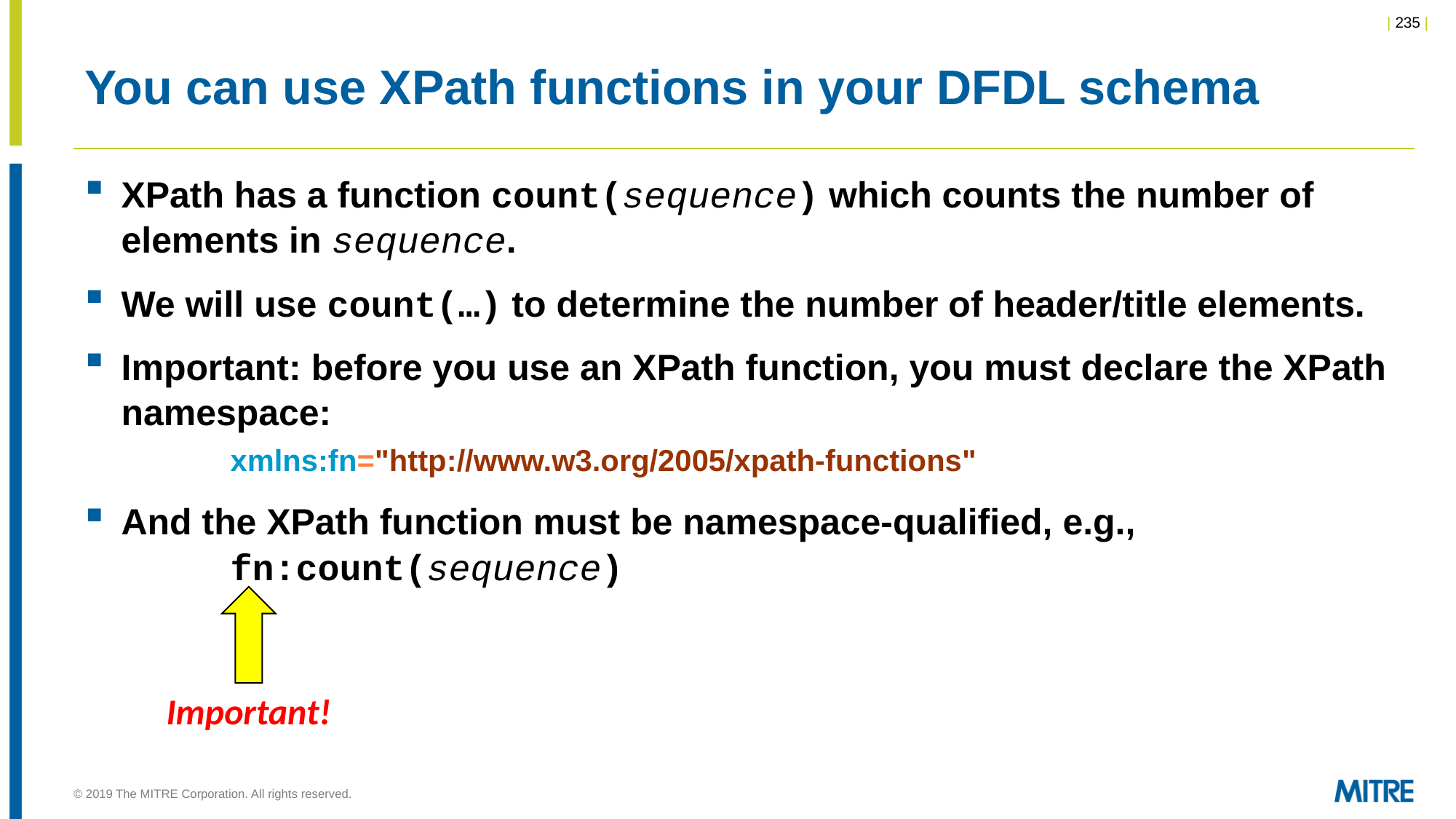

# You can use XPath functions in your DFDL schema
XPath has a function count(sequence) which counts the number of elements in sequence.
We will use count(…) to determine the number of header/title elements.
Important: before you use an XPath function, you must declare the XPath namespace:
	xmlns:fn="http://www.w3.org/2005/xpath-functions"
And the XPath function must be namespace-qualified, e.g.,
 	fn:count(sequence)

Important!
© 2019 The MITRE Corporation. All rights reserved.